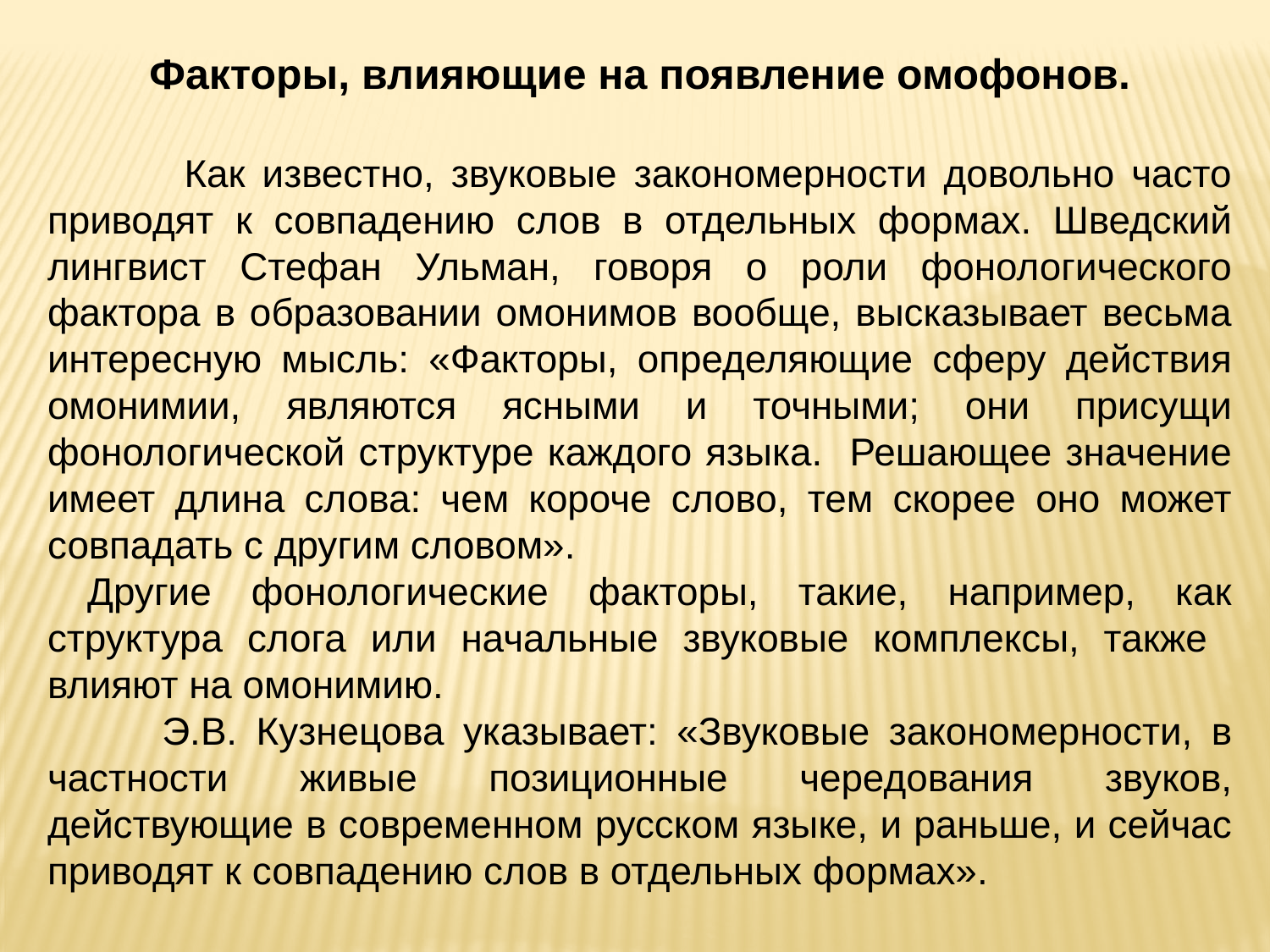

Факторы, влияющие на появление омофонов.

        Как известно, звуковые закономерности довольно часто приводят к совпадению слов в отдельных формах. Шведский лингвист Стефан Ульман, говоря о роли фонологического фактора в образовании омонимов вообще, высказывает весьма интересную мысль: «Факторы, определяющие сферу действия омонимии, являются ясными и точными; они присущи фонологической структуре каждого языка.  Решающее значение имеет длина слова: чем короче слово, тем скорее оно может совпадать с другим словом».
 Другие фонологические факторы, такие, например, как структура слога или начальные звуковые комплексы, также  влияют на омонимию.
      Э.В. Кузнецова указывает: «Звуковые закономерности, в частности живые позиционные чередования звуков, действующие в современном русском языке, и раньше, и сейчас приводят к совпадению слов в отдельных формах».